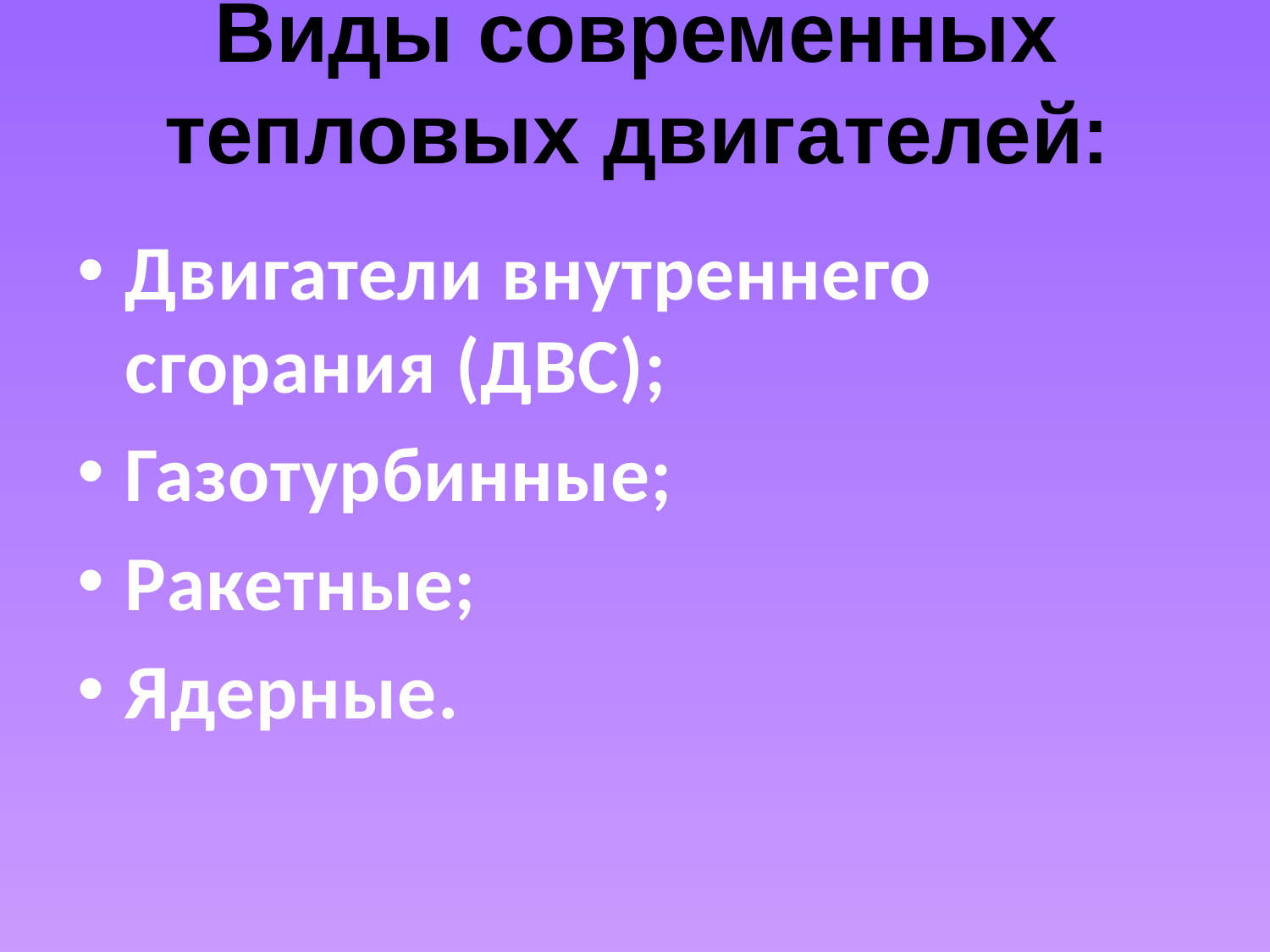

# Виды современных тепловых двигателей:
Двигатели внутреннего сгорания (ДВС);
Газотурбинные;
Ракетные;
Ядерные.